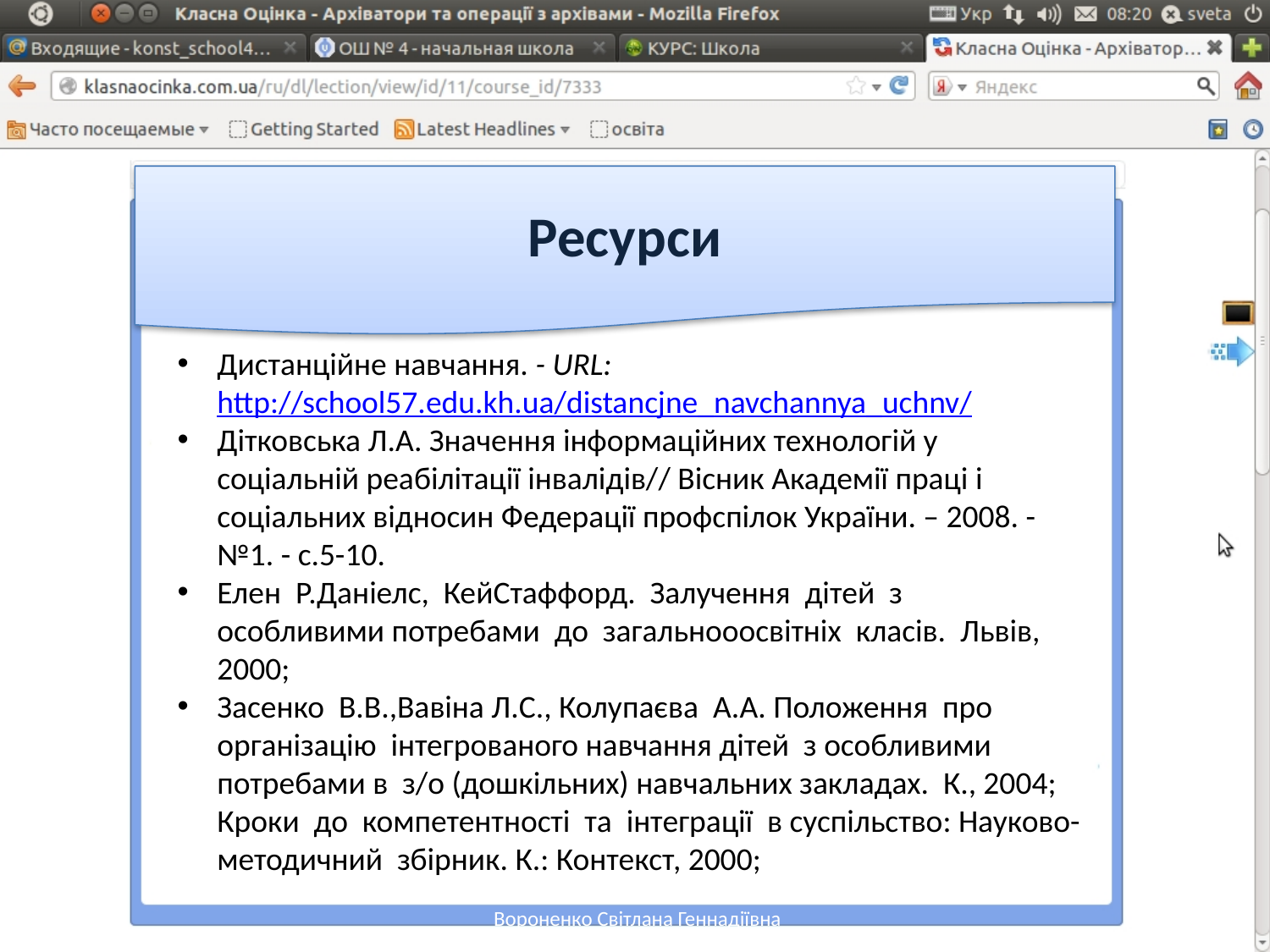

Ресурси
Дистанційне навчання. - URL:  http://school57.edu.kh.ua/distancjne_navchannya_uchnv/
Дітковська Л.А. Значення інформаційних технологій у соціальній реабілітації інвалідів// Вісник Академії праці і соціальних відносин Федерації профспілок України. – 2008. -  №1. - с.5-10.
Елен  Р.Даніелс,  КейСтаффорд.  Залучення  дітей  з  особливими потребами  до  загальнооосвітніх  класів.  Львів, 2000;
Засенко  В.В.,Вавіна Л.С., Колупаєва  А.А. Положення  про  організацію  інтегрованого навчання дітей  з особливими потребами в  з/о (дошкільних) навчальних закладах.  К., 2004;  Кроки  до  компетентності  та  інтеграції  в суспільство: Науково-методичний  збірник. К.: Контекст, 2000;

Вороненко Світлана Геннадіївна